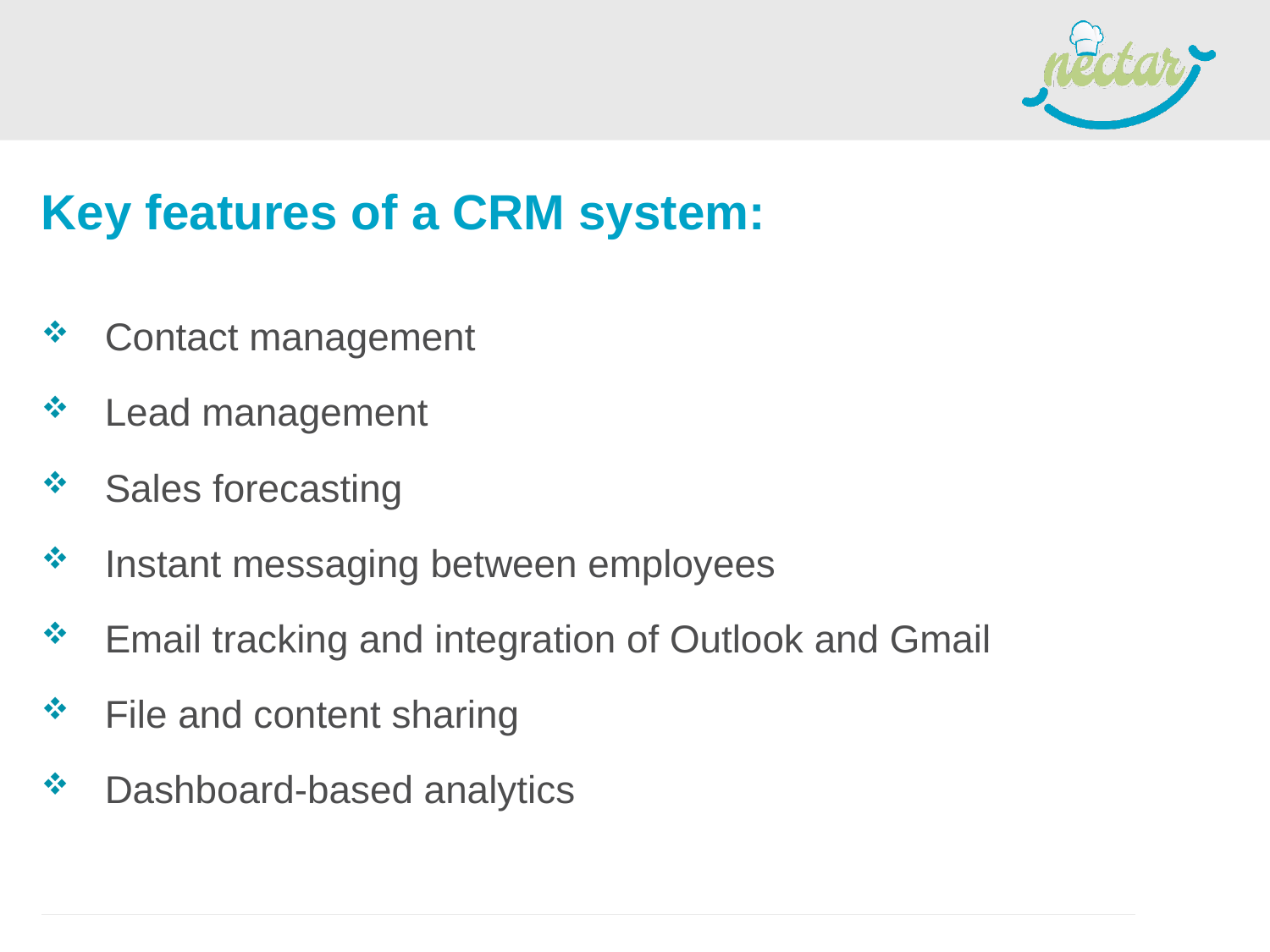

#
Key features of a CRM system:
Contact management
Lead management
Sales forecasting
Instant messaging between employees
Email tracking and integration of Outlook and Gmail
File and content sharing
Dashboard-based analytics